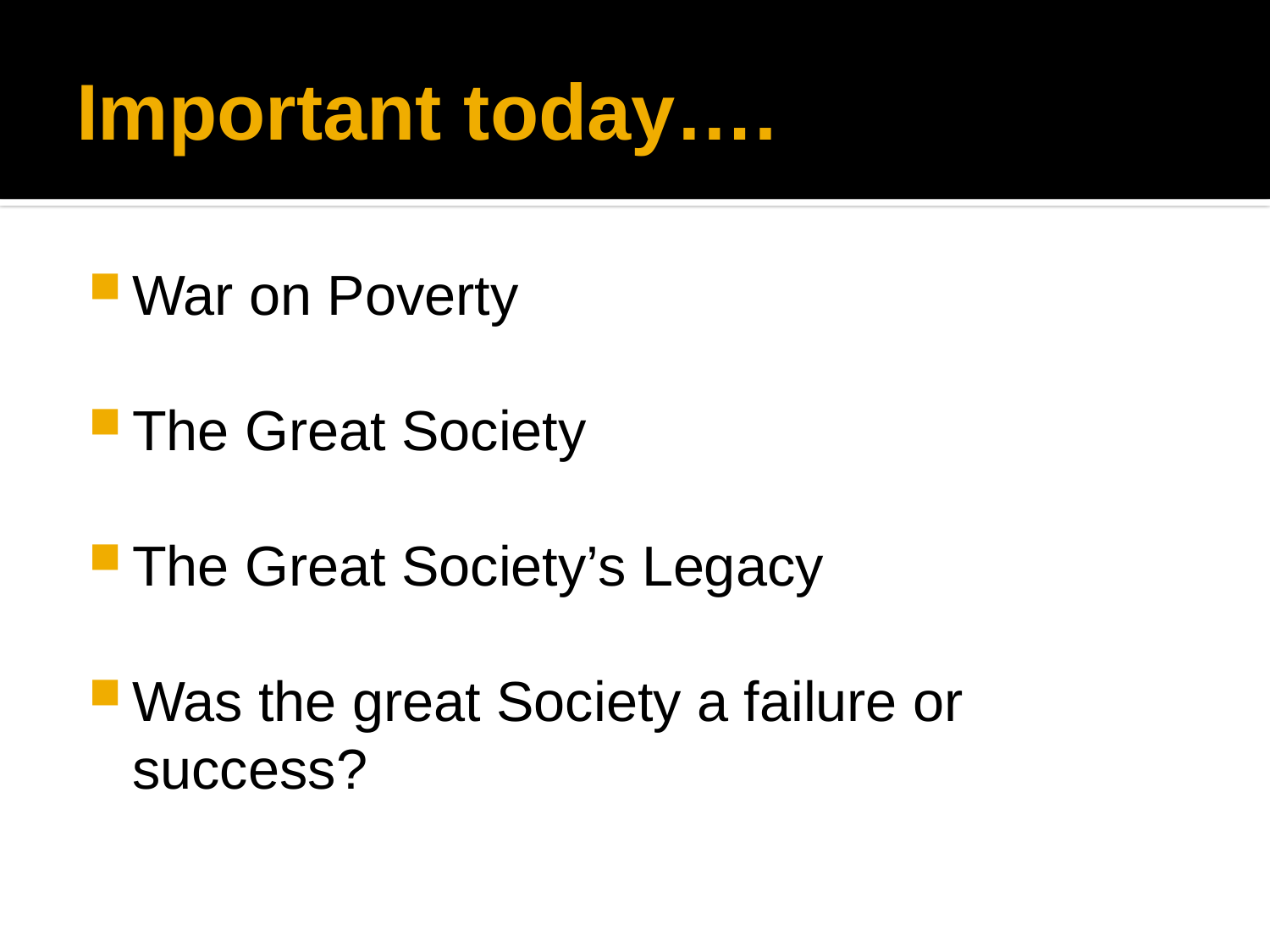

# Important today….
War on Poverty

The Great Society

The Great Society’s Legacy

Was the great Society a failure or success?